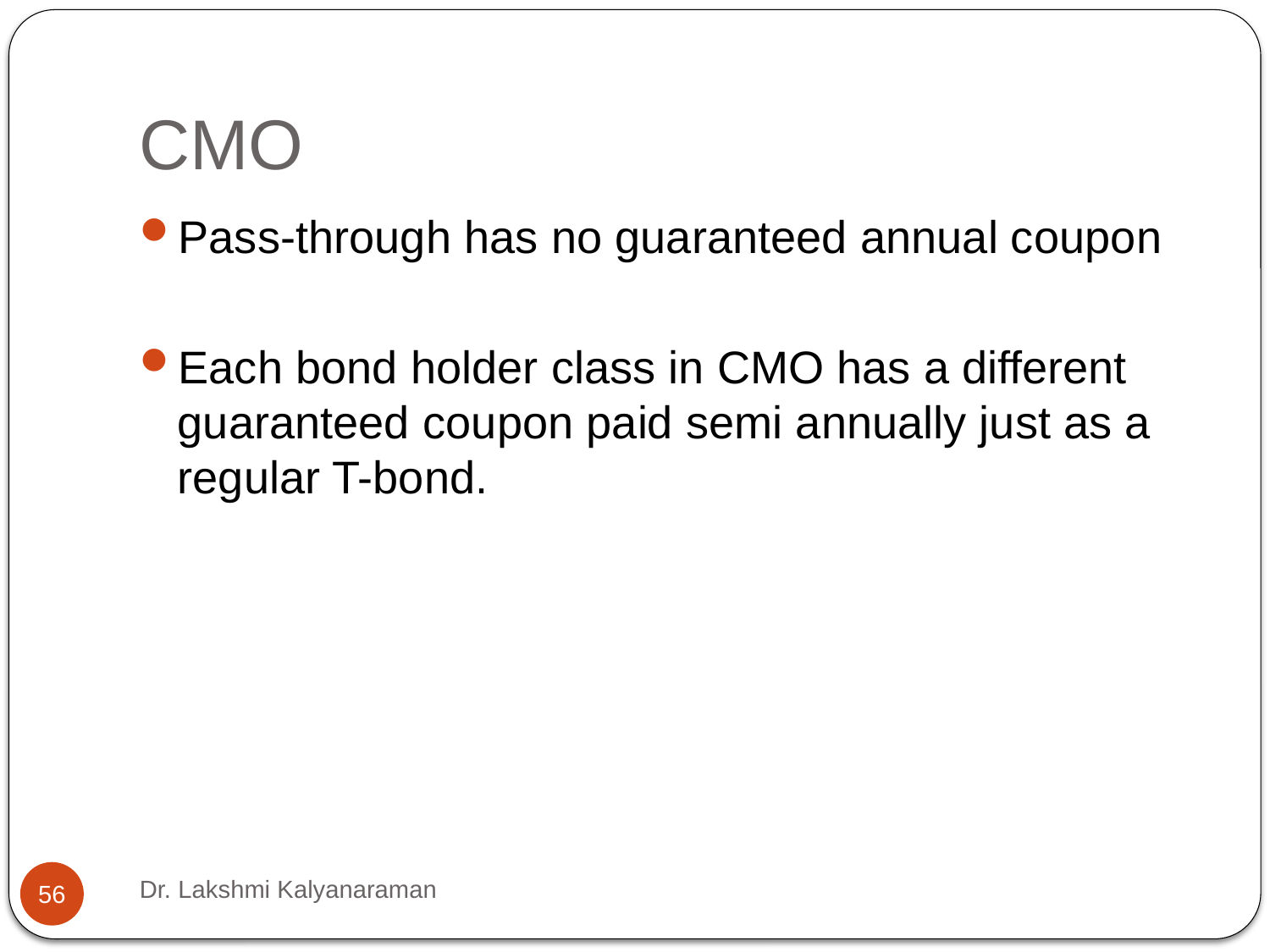

# CMO
Pass-through has no guaranteed annual coupon

Each bond holder class in CMO has a different guaranteed coupon paid semi annually just as a regular T-bond.

Dr. Lakshmi Kalyanaraman
56